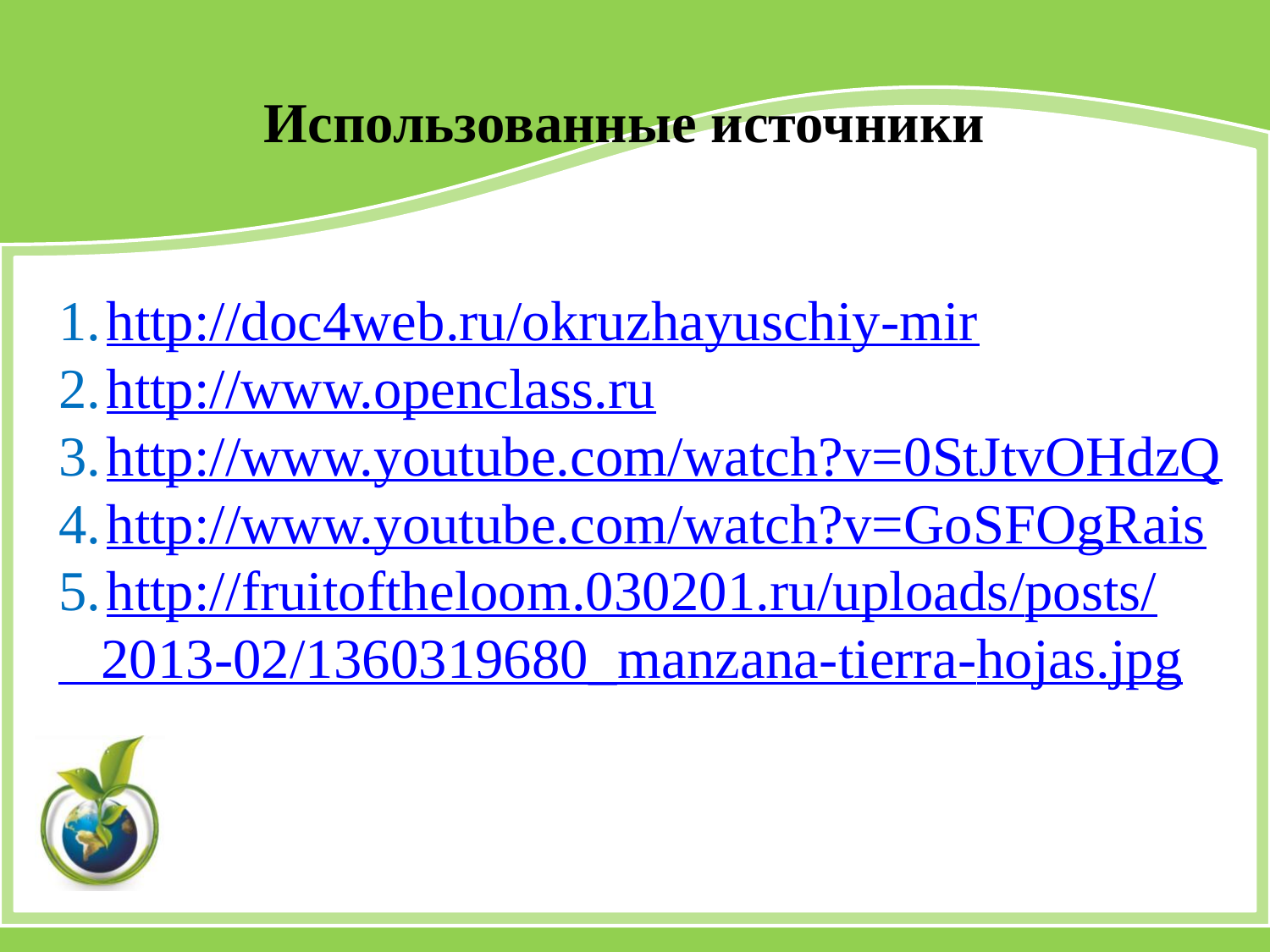

Использованные источники
http://doc4web.ru/okruzhayuschiy-mir
http://www.openclass.ru
http://www.youtube.com/watch?v=0StJtvOHdzQ
http://www.youtube.com/watch?v=GoSFOgRais
http://fruitoftheloom.030201.ru/uploads/posts/
   2013-02/1360319680_manzana-tierra-hojas.jpg